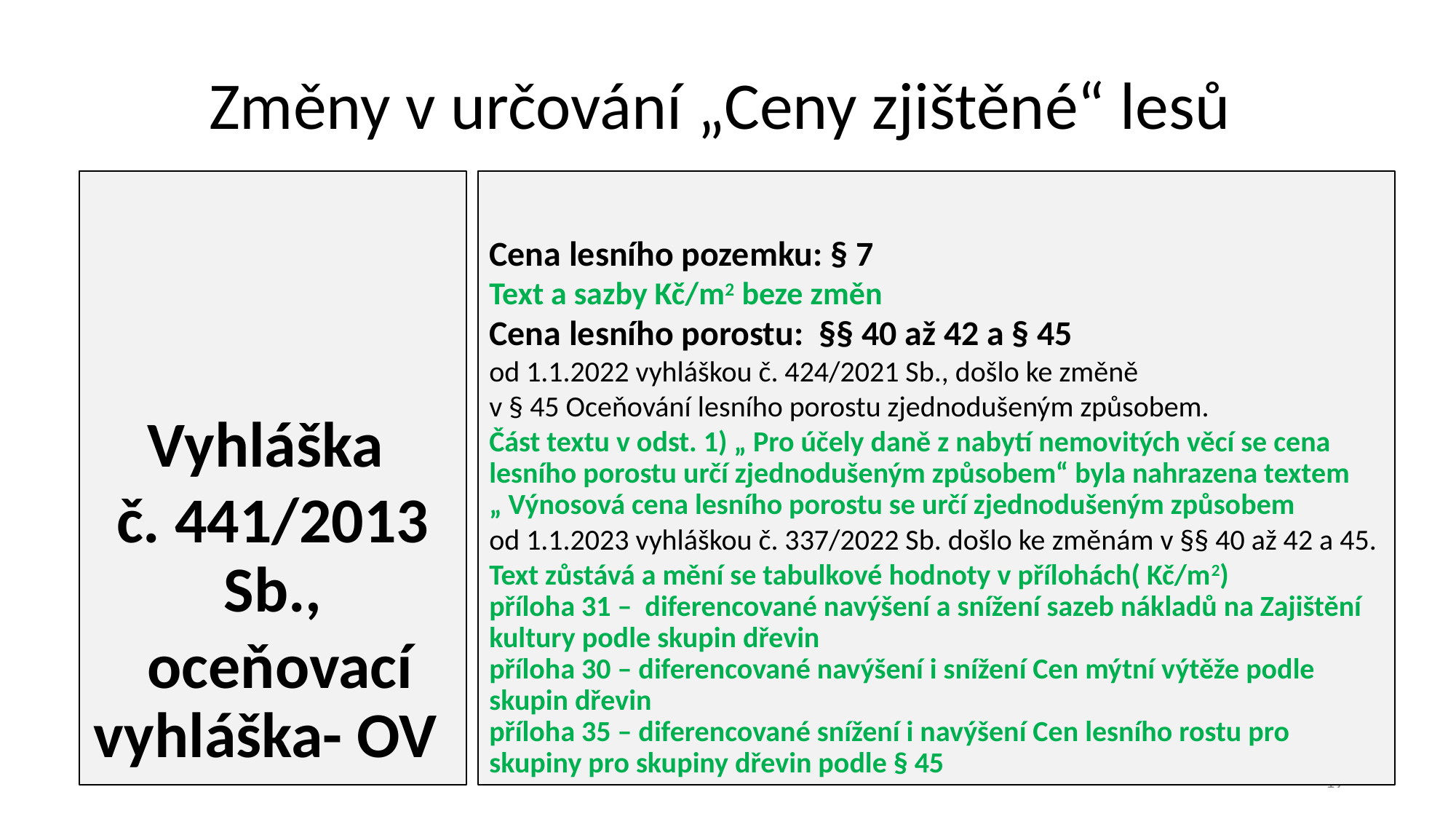

# Změny v určování „Ceny zjištěné“ lesů

Vyhláška
č. 441/2013 Sb.,
 oceňovací vyhláška- OV

Cena lesního pozemku: § 7
Text a sazby Kč/m2 beze změn
Cena lesního porostu:  §§ 40 až 42 a § 45
od 1.1.2022 vyhláškou č. 424/2021 Sb., došlo ke změně
v § 45 Oceňování lesního porostu zjednodušeným způsobem.
Část textu v odst. 1) „ Pro účely daně z nabytí nemovitých věcí se cena lesního porostu určí zjednodušeným způsobem“ byla nahrazena textem „ Výnosová cena lesního porostu se určí zjednodušeným způsobem
od 1.1.2023 vyhláškou č. 337/2022 Sb. došlo ke změnám v §§ 40 až 42 a 45.
Text zůstává a mění se tabulkové hodnoty v přílohách( Kč/m2)
příloha 31 –  diferencované navýšení a snížení sazeb nákladů na Zajištění kultury podle skupin dřevin
příloha 30 – diferencované navýšení i snížení Cen mýtní výtěže podle skupin dřevin
příloha 35 – diferencované snížení i navýšení Cen lesního rostu pro skupiny pro skupiny dřevin podle § 45
19